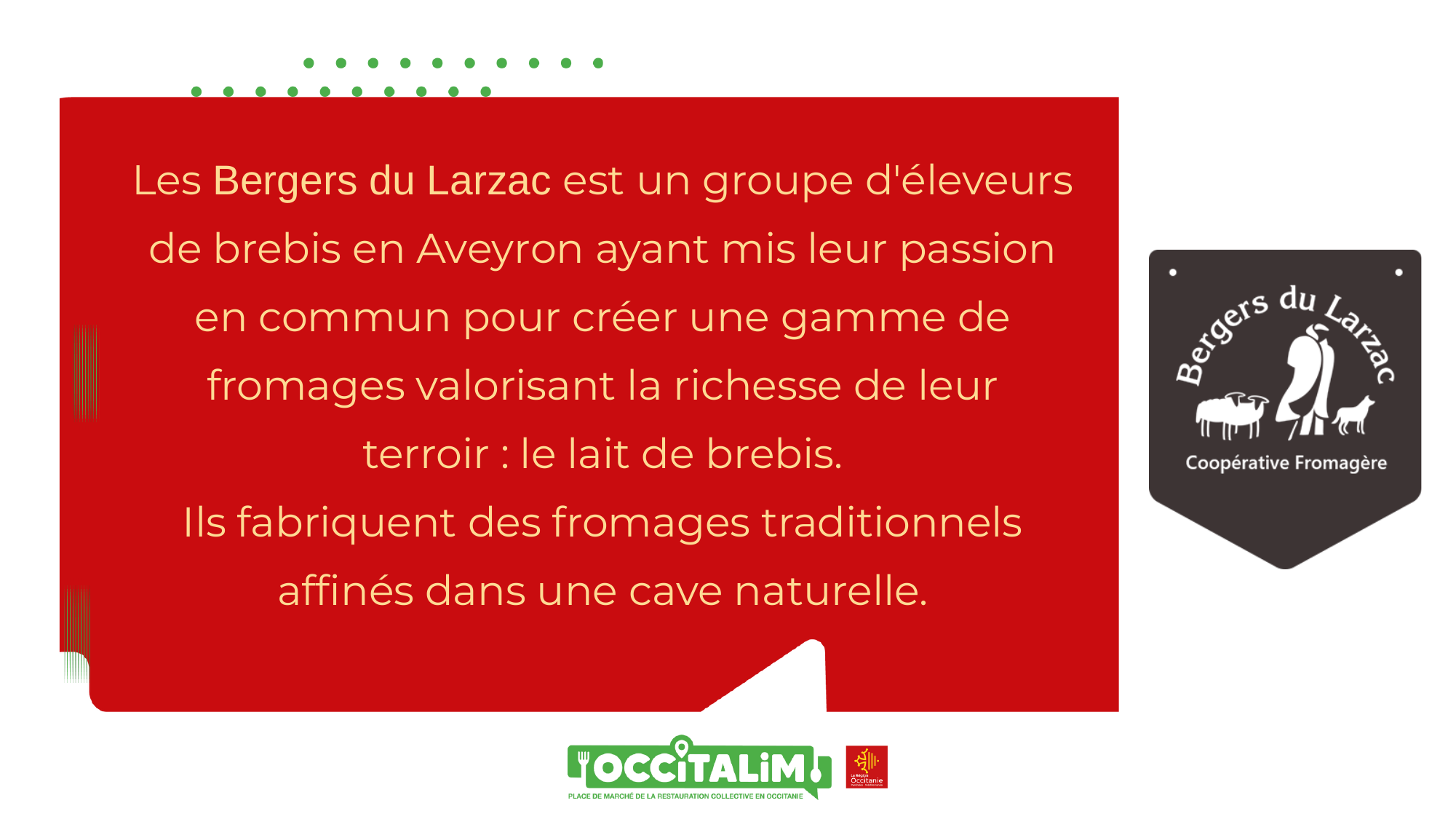

Les Bergers du Larzac est un groupe d'éleveurs de brebis en Aveyron ayant mis leur passion en commun pour créer une gamme de fromages valorisant la richesse de leur terroir : le lait de brebis.
Ils fabriquent des fromages traditionnels affinés dans une cave naturelle.